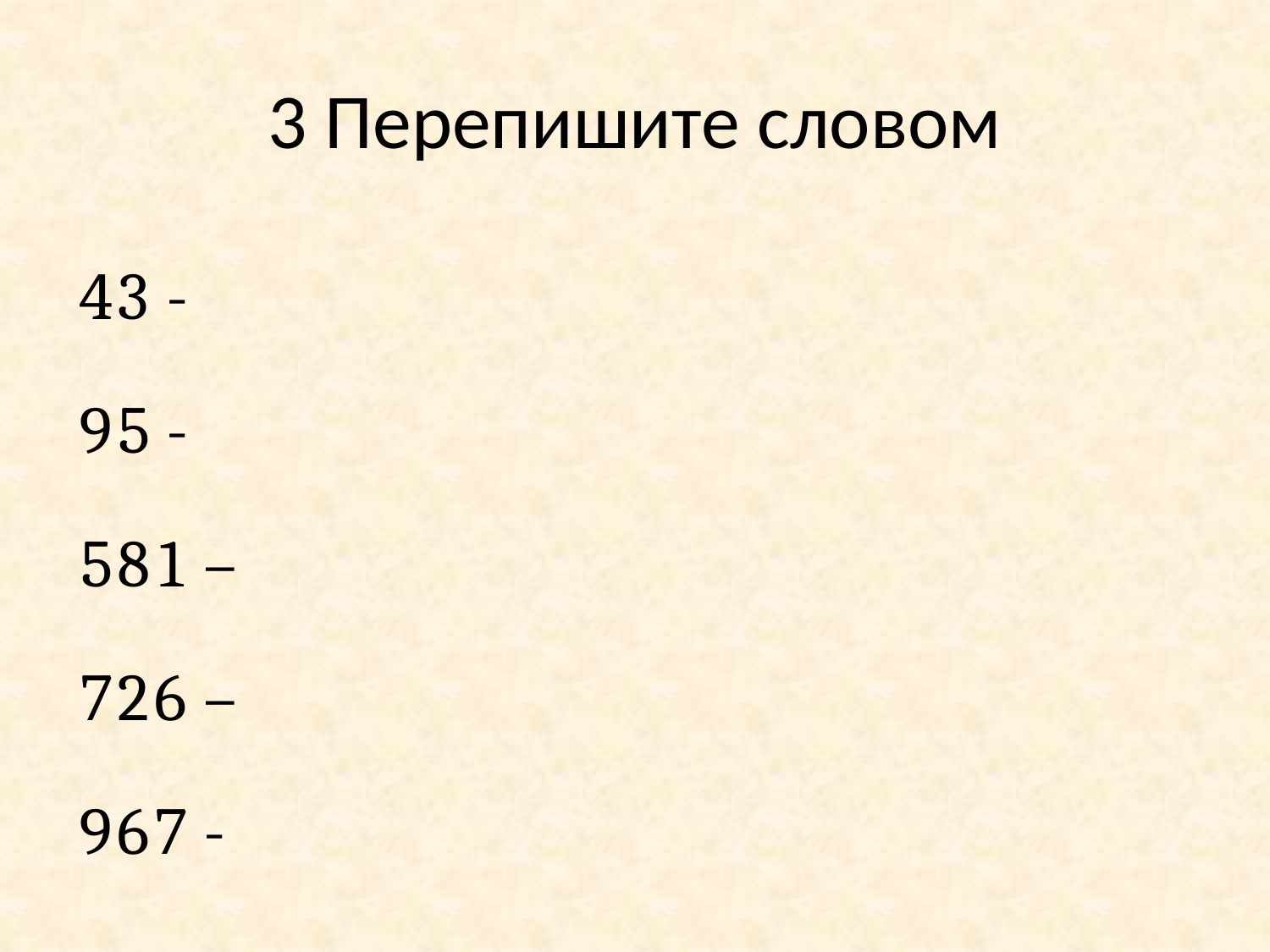

# 3 Перепишите словом
43 -
95 -
581 –
726 –
967 -